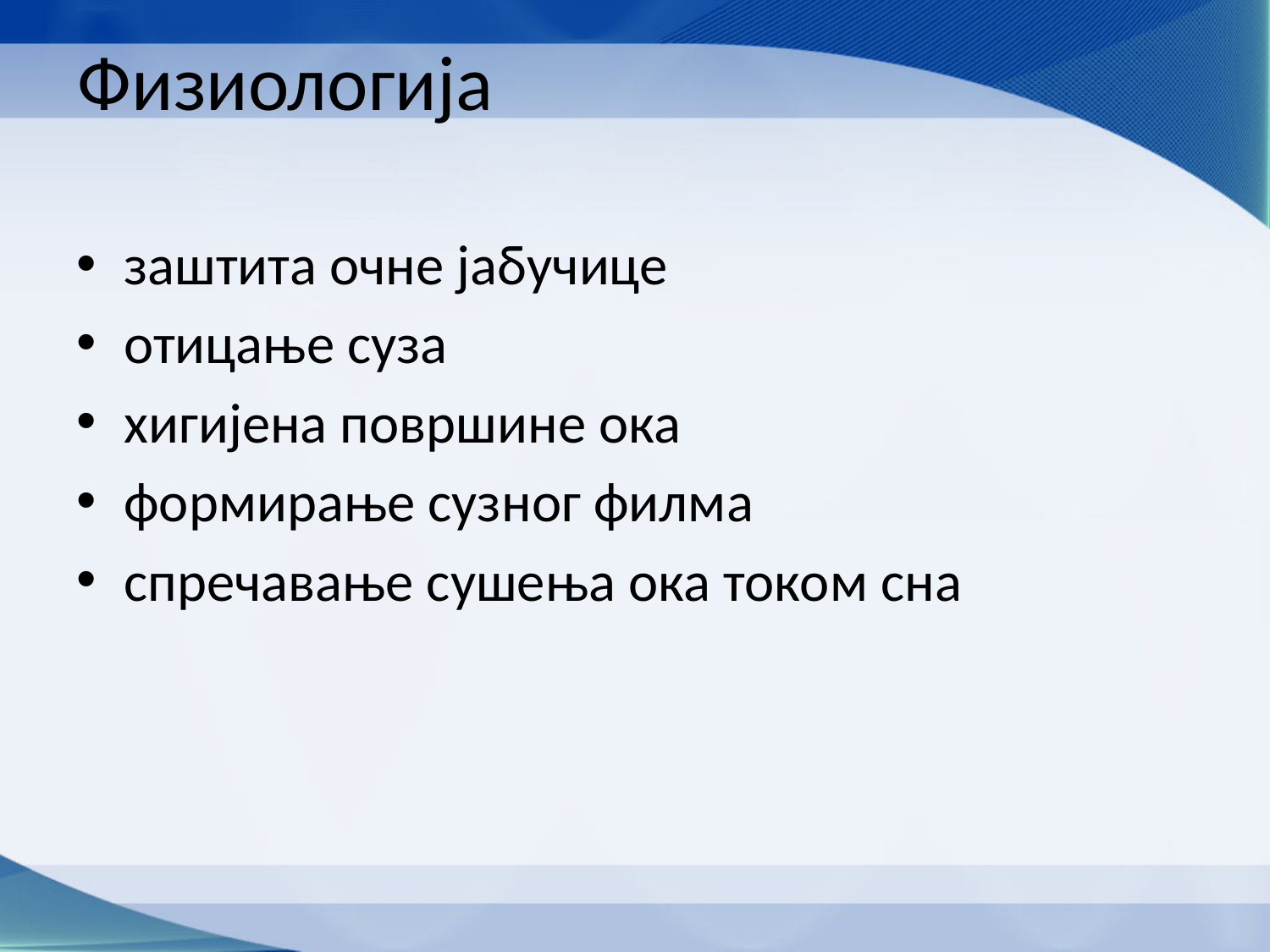

# Физиологија
заштита очне јабучице
отицање суза
хигијена површине ока
формирање сузног филма
спречавање сушења ока током сна